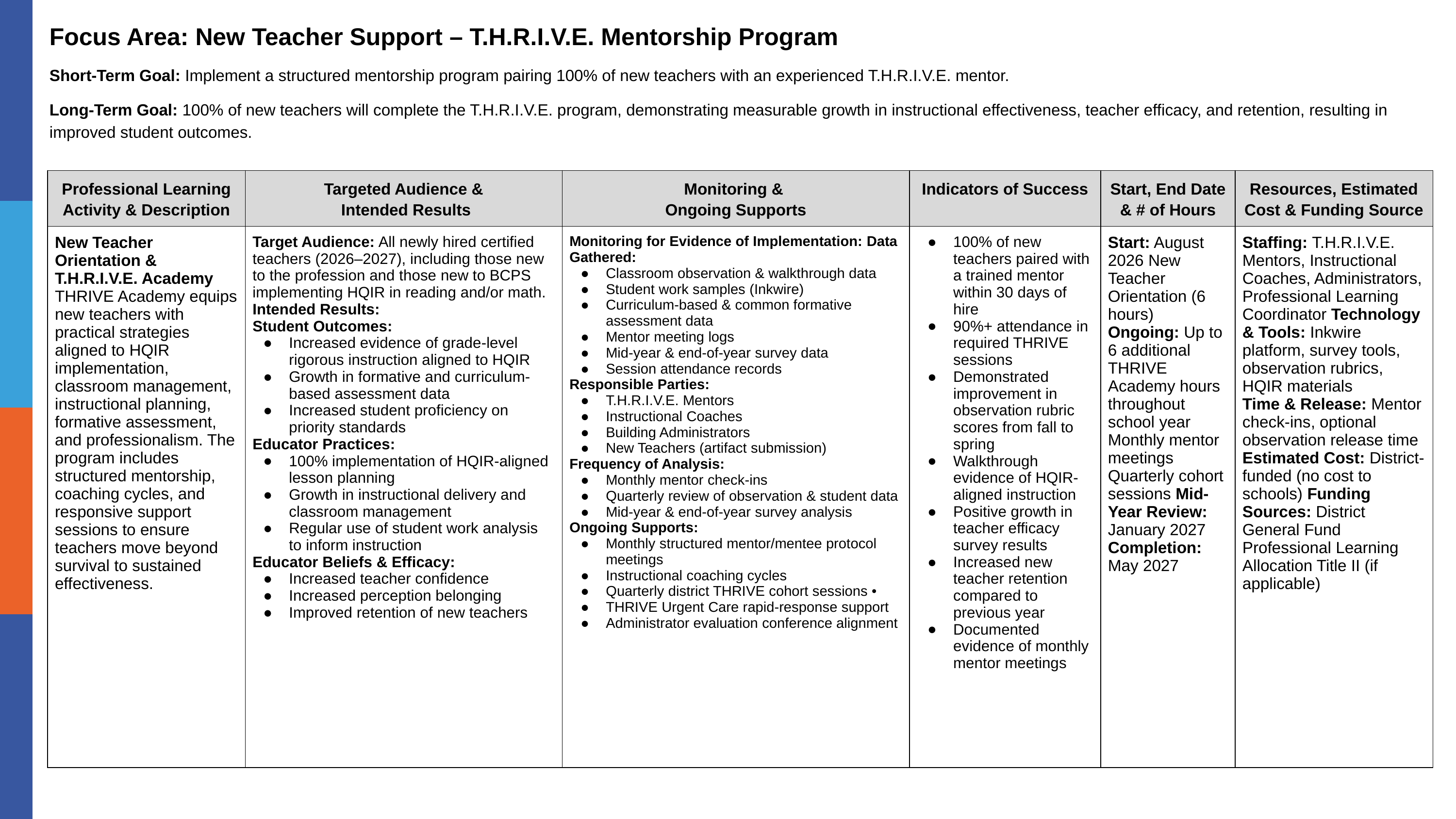

Focus Area: New Teacher Support – T.H.R.I.V.E. Mentorship Program
Short-Term Goal: Implement a structured mentorship program pairing 100% of new teachers with an experienced T.H.R.I.V.E. mentor.
Long-Term Goal: 100% of new teachers will complete the T.H.R.I.V.E. program, demonstrating measurable growth in instructional effectiveness, teacher efficacy, and retention, resulting in improved student outcomes.
| Professional Learning Activity & Description | Targeted Audience & Intended Results | Monitoring & Ongoing Supports | Indicators of Success | Start, End Date & # of Hours | Resources, Estimated Cost & Funding Source |
| --- | --- | --- | --- | --- | --- |
| New Teacher Orientation & T.H.R.I.V.E. Academy THRIVE Academy equips new teachers with practical strategies aligned to HQIR implementation, classroom management, instructional planning, formative assessment, and professionalism. The program includes structured mentorship, coaching cycles, and responsive support sessions to ensure teachers move beyond survival to sustained effectiveness. | Target Audience: All newly hired certified teachers (2026–2027), including those new to the profession and those new to BCPS implementing HQIR in reading and/or math. Intended Results: Student Outcomes: Increased evidence of grade-level rigorous instruction aligned to HQIR Growth in formative and curriculum-based assessment data Increased student proficiency on priority standards Educator Practices: 100% implementation of HQIR-aligned lesson planning Growth in instructional delivery and classroom management Regular use of student work analysis to inform instruction Educator Beliefs & Efficacy: Increased teacher confidence Increased perception belonging Improved retention of new teachers | Monitoring for Evidence of Implementation: Data Gathered: Classroom observation & walkthrough data Student work samples (Inkwire) Curriculum-based & common formative assessment data Mentor meeting logs Mid-year & end-of-year survey data Session attendance records Responsible Parties: T.H.R.I.V.E. Mentors Instructional Coaches Building Administrators New Teachers (artifact submission) Frequency of Analysis: Monthly mentor check-ins Quarterly review of observation & student data Mid-year & end-of-year survey analysis Ongoing Supports: Monthly structured mentor/mentee protocol meetings Instructional coaching cycles Quarterly district THRIVE cohort sessions • THRIVE Urgent Care rapid-response support Administrator evaluation conference alignment | 100% of new teachers paired with a trained mentor within 30 days of hire 90%+ attendance in required THRIVE sessions Demonstrated improvement in observation rubric scores from fall to spring Walkthrough evidence of HQIR-aligned instruction Positive growth in teacher efficacy survey results Increased new teacher retention compared to previous year Documented evidence of monthly mentor meetings | Start: August 2026 New Teacher Orientation (6 hours) Ongoing: Up to 6 additional THRIVE Academy hours throughout school year Monthly mentor meetings Quarterly cohort sessions Mid-Year Review: January 2027 Completion: May 2027 | Staffing: T.H.R.I.V.E. Mentors, Instructional Coaches, Administrators, Professional Learning Coordinator Technology & Tools: Inkwire platform, survey tools, observation rubrics, HQIR materials Time & Release: Mentor check-ins, optional observation release time Estimated Cost: District-funded (no cost to schools) Funding Sources: District General Fund Professional Learning Allocation Title II (if applicable) |